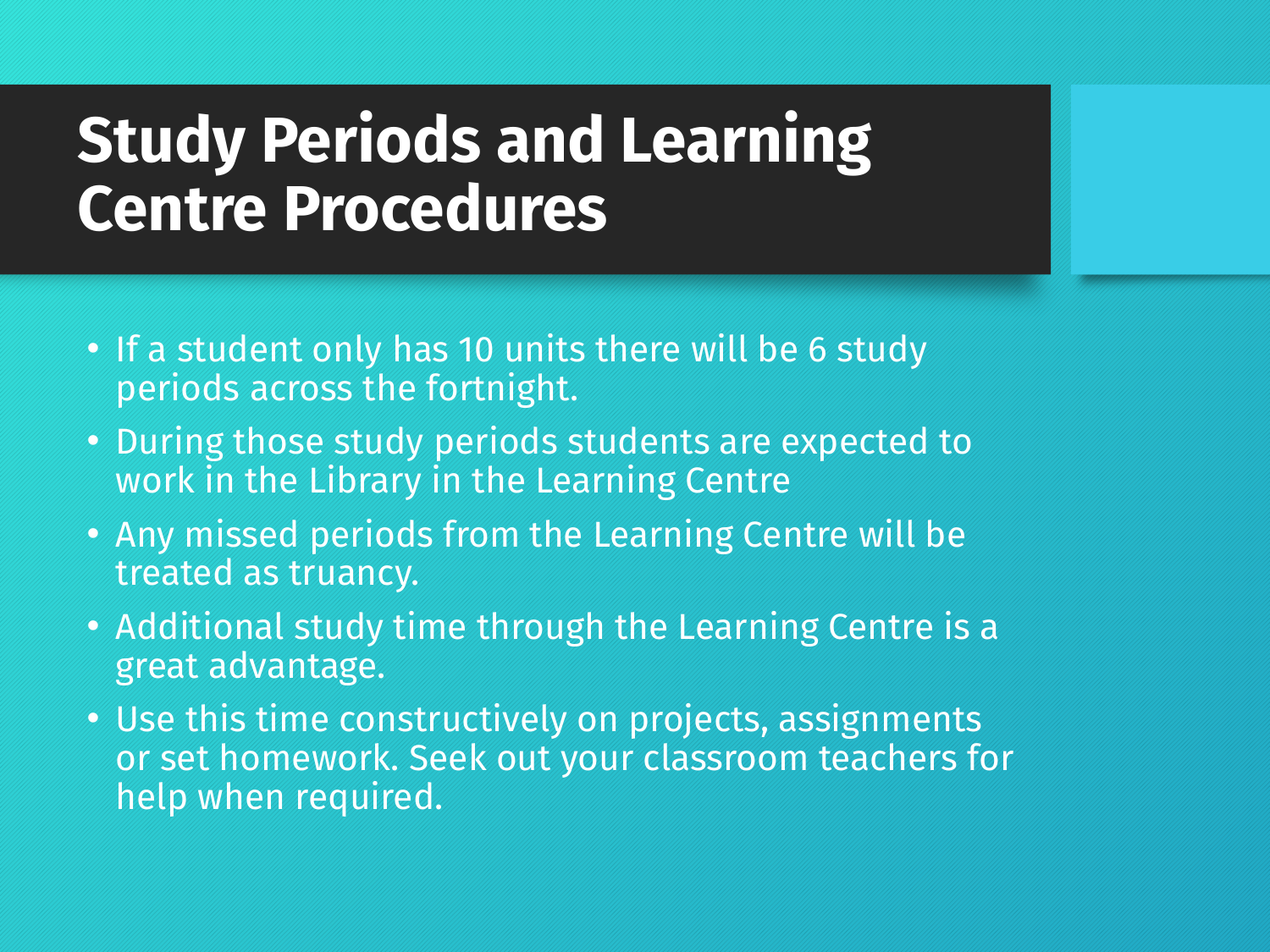

# Study Periods and Learning Centre Procedures
If a student only has 10 units there will be 6 study periods across the fortnight.
During those study periods students are expected to work in the Library in the Learning Centre
Any missed periods from the Learning Centre will be treated as truancy.
Additional study time through the Learning Centre is a great advantage.
Use this time constructively on projects, assignments or set homework. Seek out your classroom teachers for help when required.